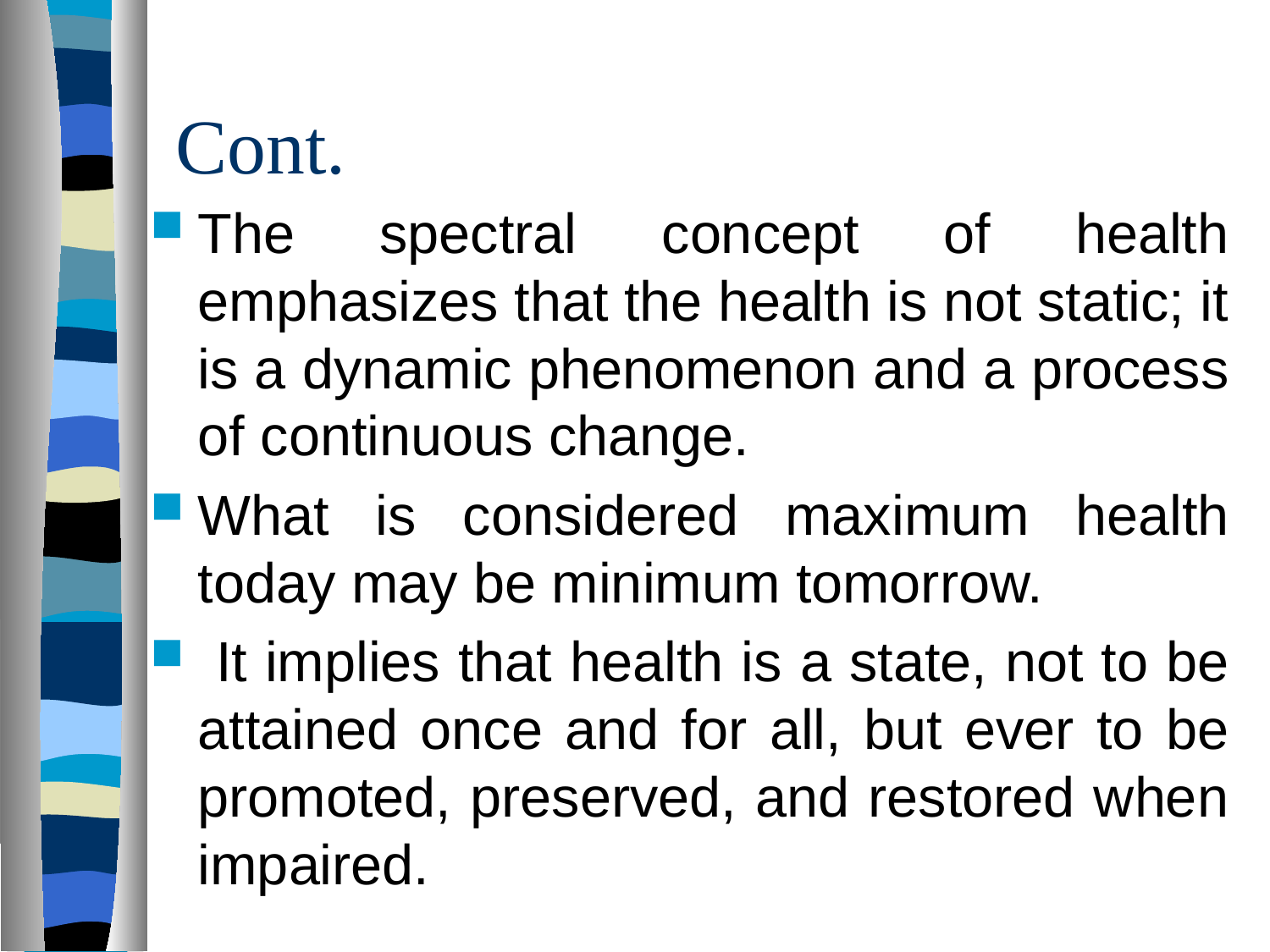

# Cont.
The spectral concept of health emphasizes that the health is not static; it is a dynamic phenomenon and a process of continuous change.
What is considered maximum health today may be minimum tomorrow.
 It implies that health is a state, not to be attained once and for all, but ever to be promoted, preserved, and restored when impaired.